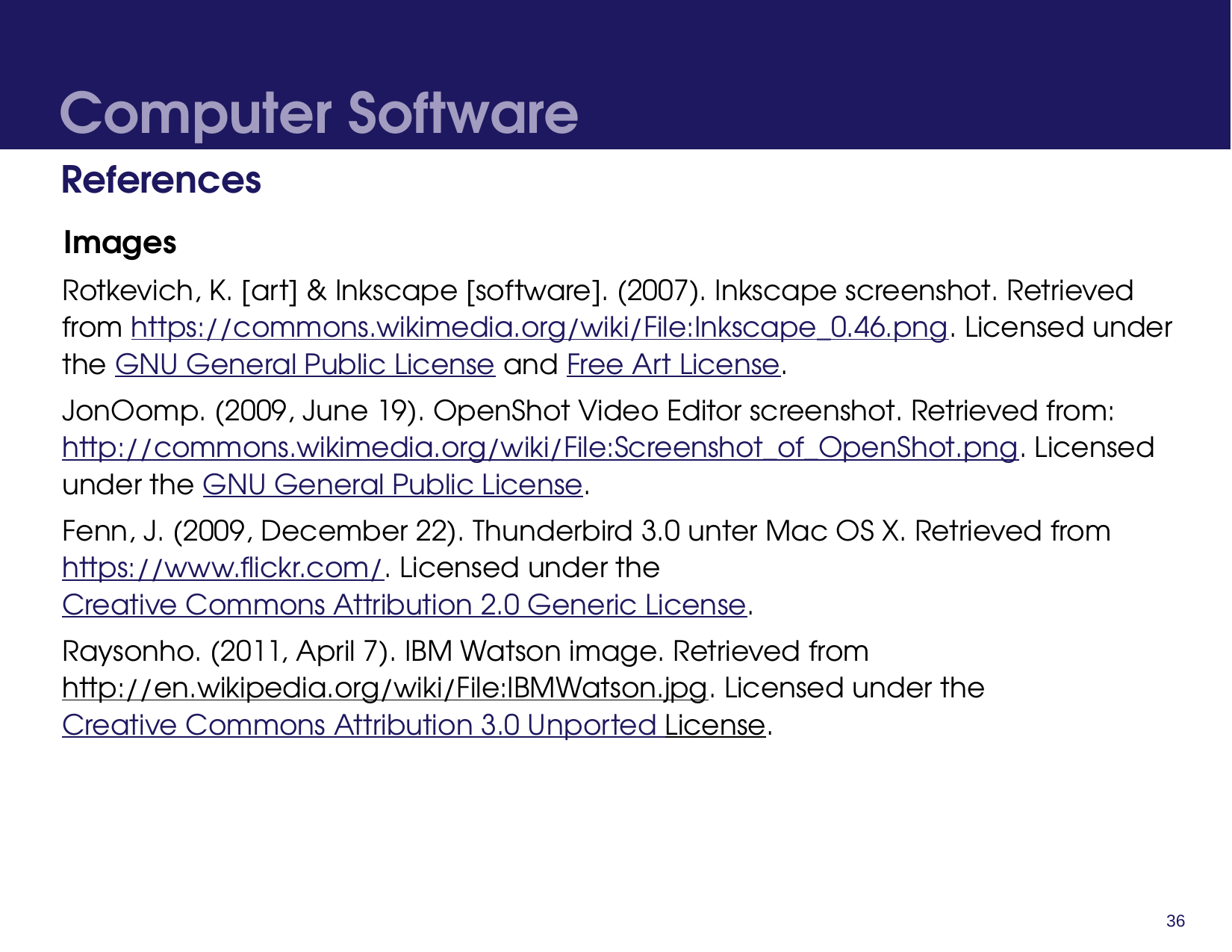

# Computer Software
References
Images
Rotkevich, K. [art] & Inkscape [software]. (2007). Inkscape screenshot. Retrieved from https://commons.wikimedia.org/wiki/File:Inkscape_0.46.png. Licensed under the GNU General Public License and Free Art License.
JonOomp. (2009, June 19). OpenShot Video Editor screenshot. Retrieved from: http://commons.wikimedia.org/wiki/File:Screenshot_of_OpenShot.png. Licensed under the GNU General Public License.
Fenn, J. (2009, December 22). Thunderbird 3.0 unter Mac OS X. Retrieved from https://www.flickr.com/. Licensed under the Creative Commons Attribution 2.0 Generic License.
Raysonho. (2011, April 7). IBM Watson image. Retrieved from  http://en.wikipedia.org/wiki/File:IBMWatson.jpg. Licensed under the Creative Commons Attribution 3.0 Unported License.

36